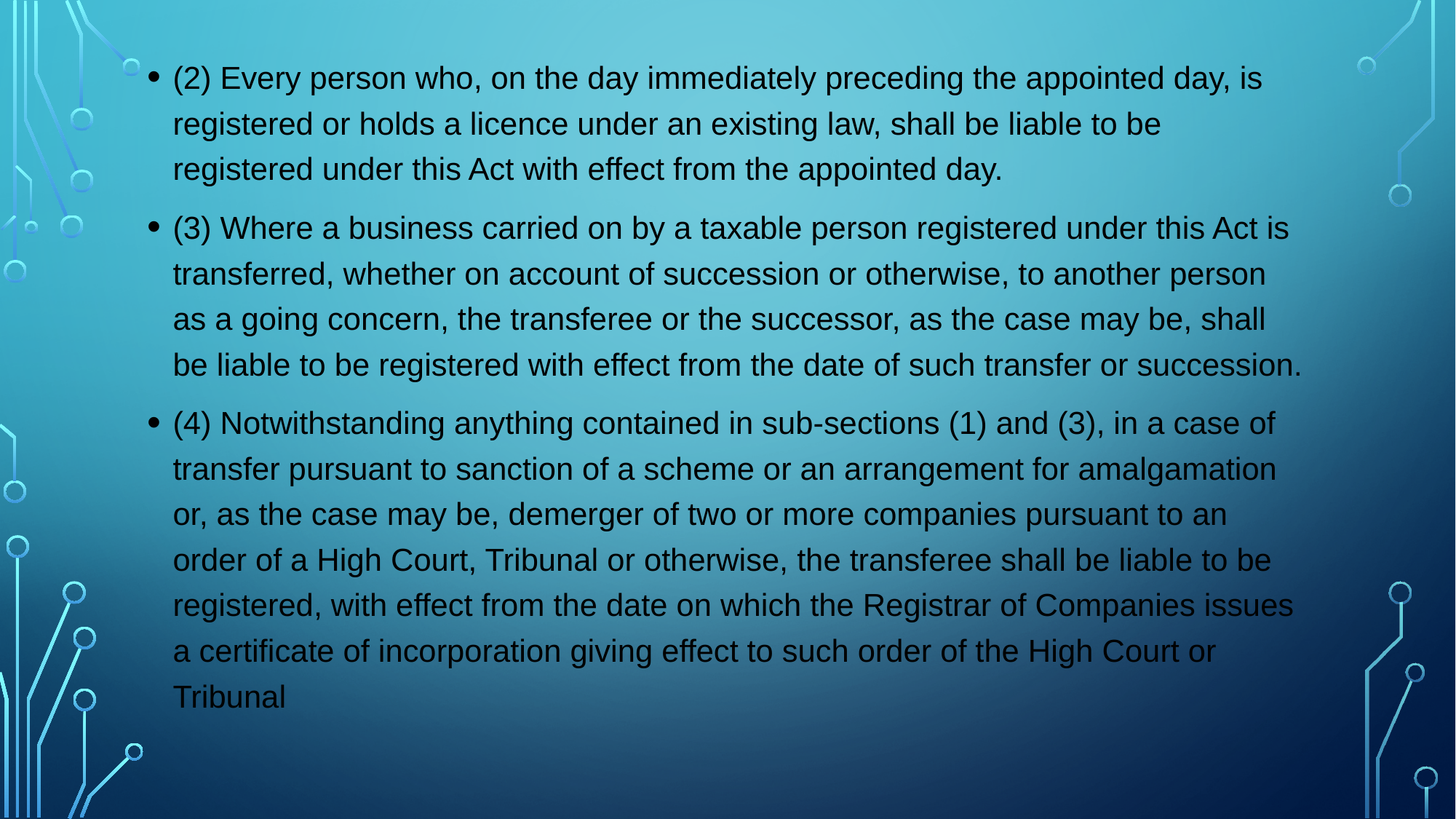

(2) Every person who, on the day immediately preceding the appointed day, is registered or holds a licence under an existing law, shall be liable to be registered under this Act with effect from the appointed day.
(3) Where a business carried on by a taxable person registered under this Act is transferred, whether on account of succession or otherwise, to another person as a going concern, the transferee or the successor, as the case may be, shall be liable to be registered with effect from the date of such transfer or succession.
(4) Notwithstanding anything contained in sub-sections (1) and (3), in a case of transfer pursuant to sanction of a scheme or an arrangement for amalgamation or, as the case may be, demerger of two or more companies pursuant to an order of a High Court, Tribunal or otherwise, the transferee shall be liable to be registered, with effect from the date on which the Registrar of Companies issues a certificate of incorporation giving effect to such order of the High Court or Tribunal